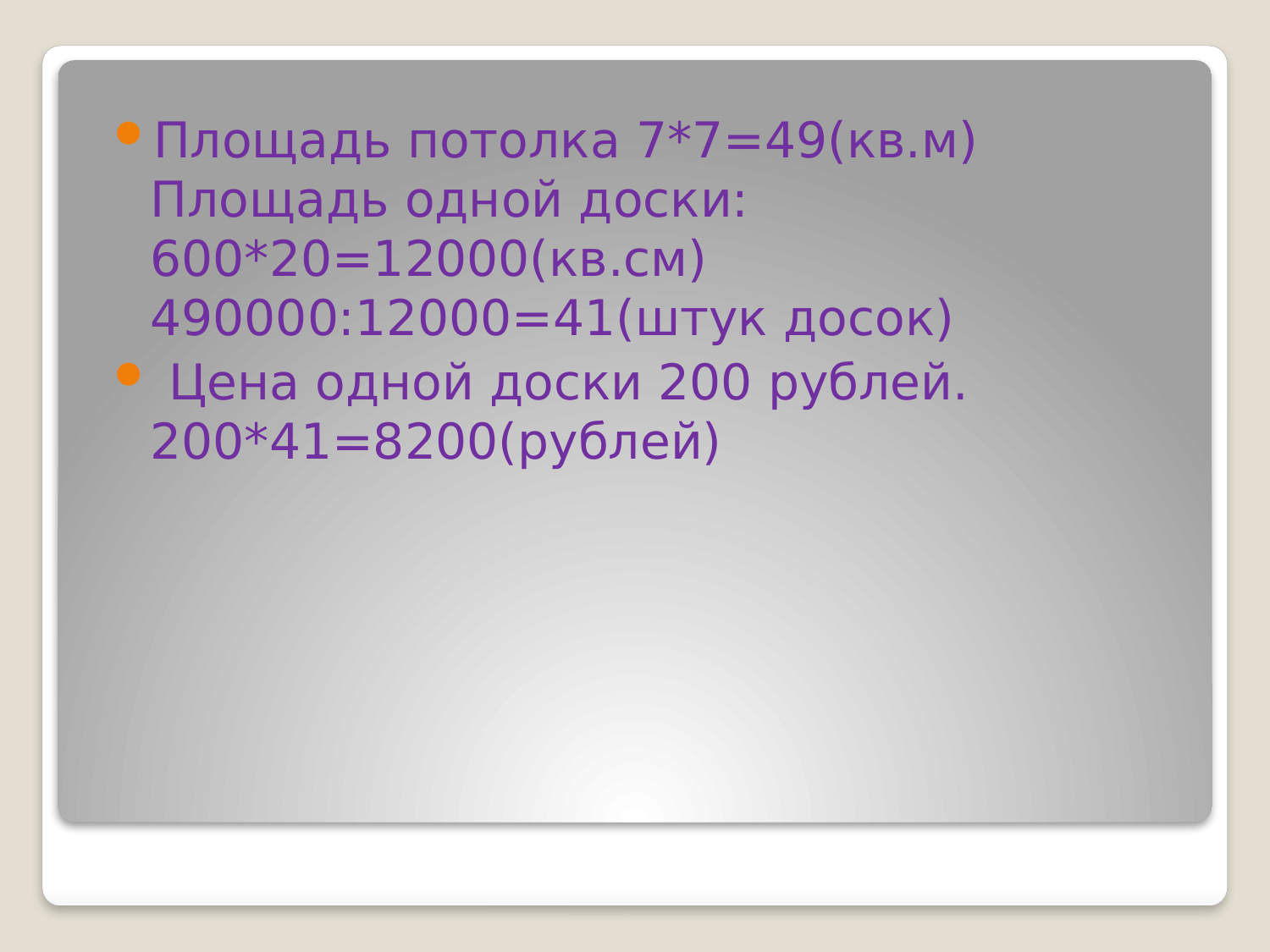

Площадь потолка 7*7=49(кв.м) Площадь одной доски: 600*20=12000(кв.см) 490000:12000=41(штук досок)
 Цена одной доски 200 рублей. 200*41=8200(рублей)